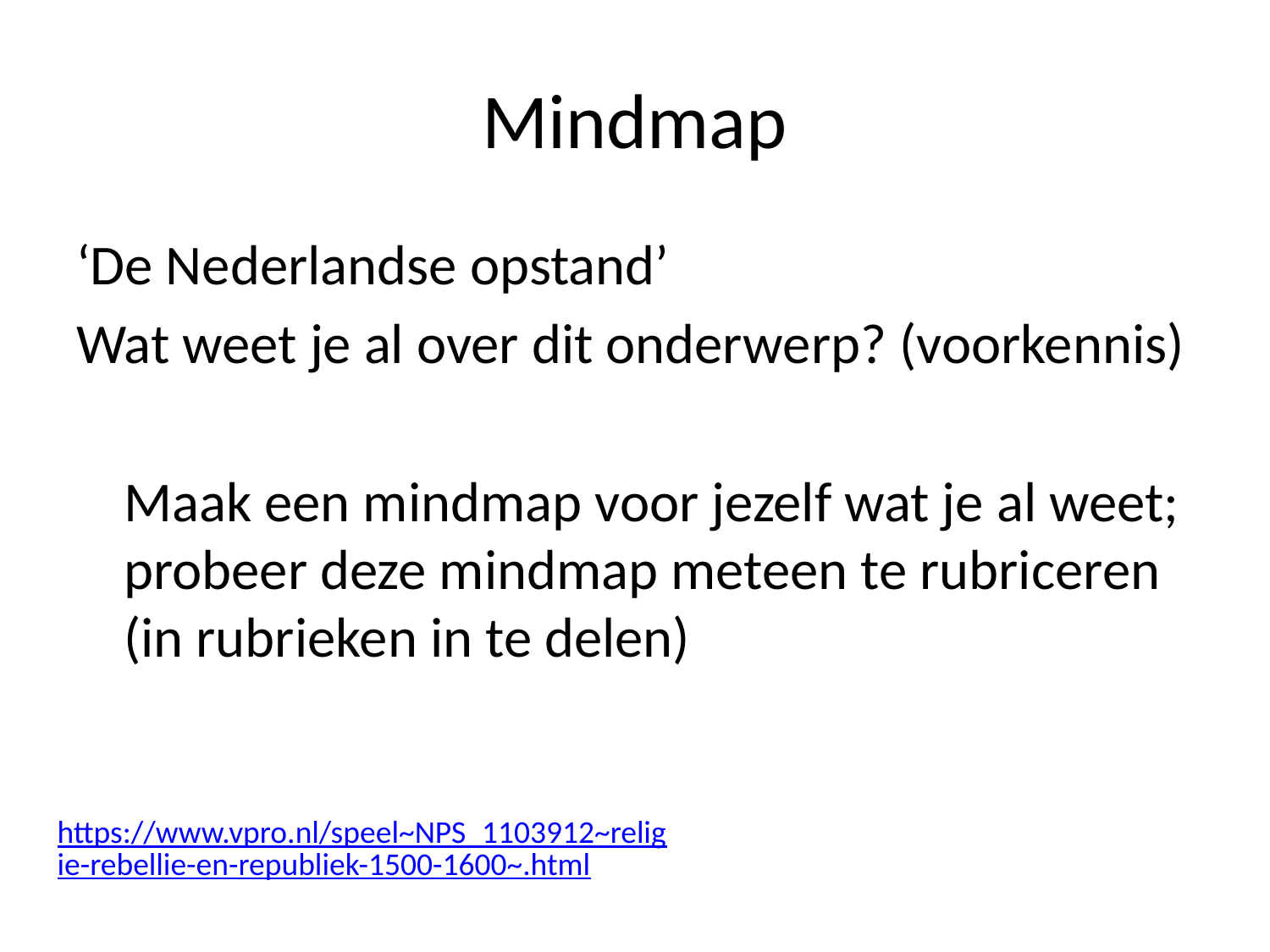

# Mindmap
‘De Nederlandse opstand’
Wat weet je al over dit onderwerp? (voorkennis)

	Maak een mindmap voor jezelf wat je al weet; probeer deze mindmap meteen te rubriceren (in rubrieken in te delen)
https://www.vpro.nl/speel~NPS_1103912~religie-rebellie-en-republiek-1500-1600~.html